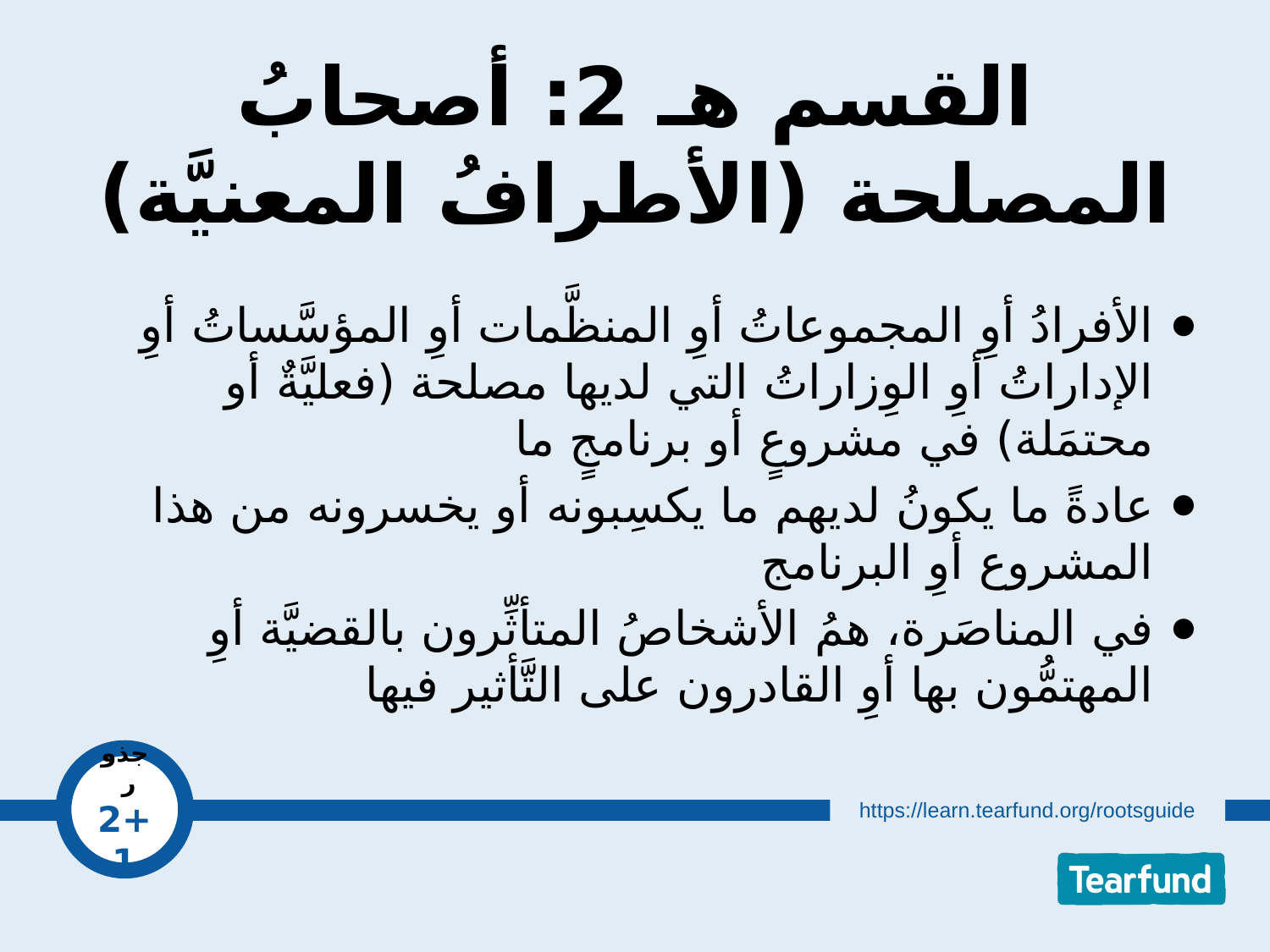

# القسم هـ 2: أصحابُ المصلحة (الأطرافُ المعنيَّة)

الأفرادُ أوِ المجموعاتُ أوِ المنظَّمات أوِ المؤسَّساتُ أوِ الإداراتُ أوِ الوِزاراتُ التي لديها مصلحة (فعليَّةٌ أو محتمَلة) في مشروعٍ أو برنامجٍ ما
عادةً ما يكونُ لديهم ما يكسِبونه أو يخسرونه من هذا المشروع أوِ البرنامج
في المناصَرة، همُ الأشخاصُ المتأثِّرون بالقضيَّة أوِ المهتمُّون بها أوِ القادرون على التَّأثير فيها